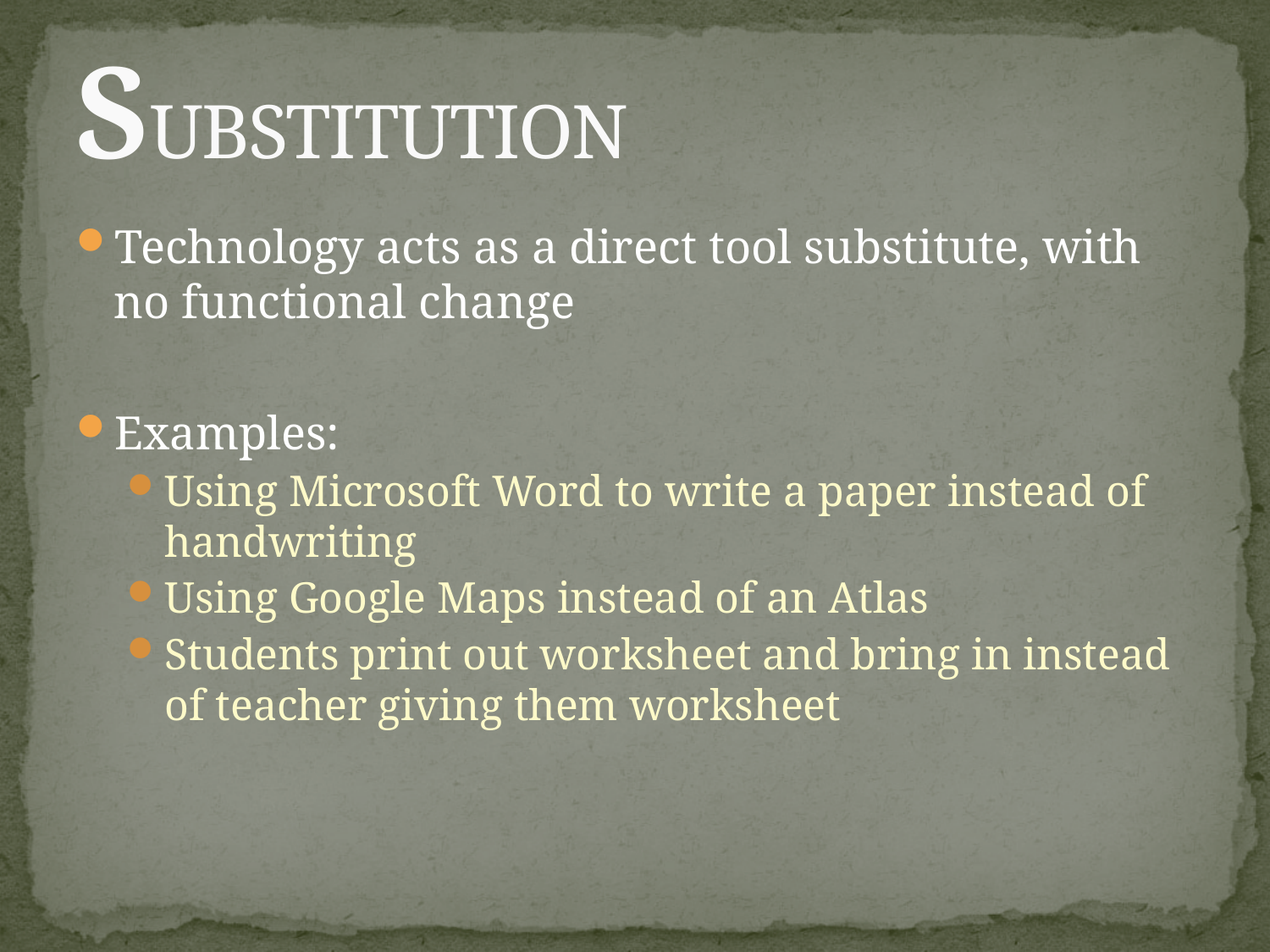

# SUBSTITUTION
Technology acts as a direct tool substitute, with no functional change

Examples:
Using Microsoft Word to write a paper instead of handwriting
Using Google Maps instead of an Atlas
Students print out worksheet and bring in instead of teacher giving them worksheet